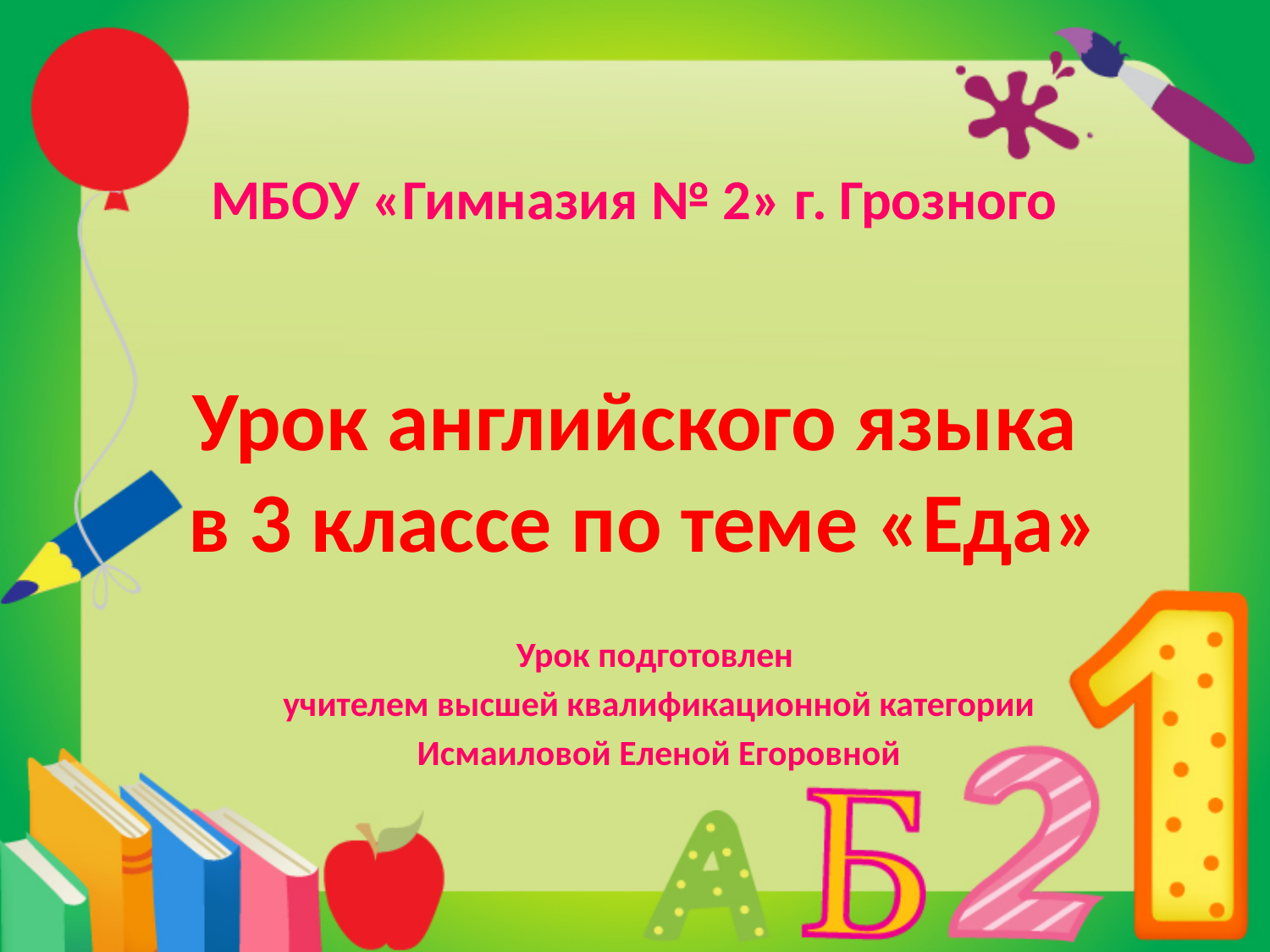

# МБОУ «Гимназия № 2» г. Грозного Урок английского языка в 3 классе по теме «Еда»

Урок подготовлен
 учителем высшей квалификационной категории
 Исмаиловой Еленой Егоровной